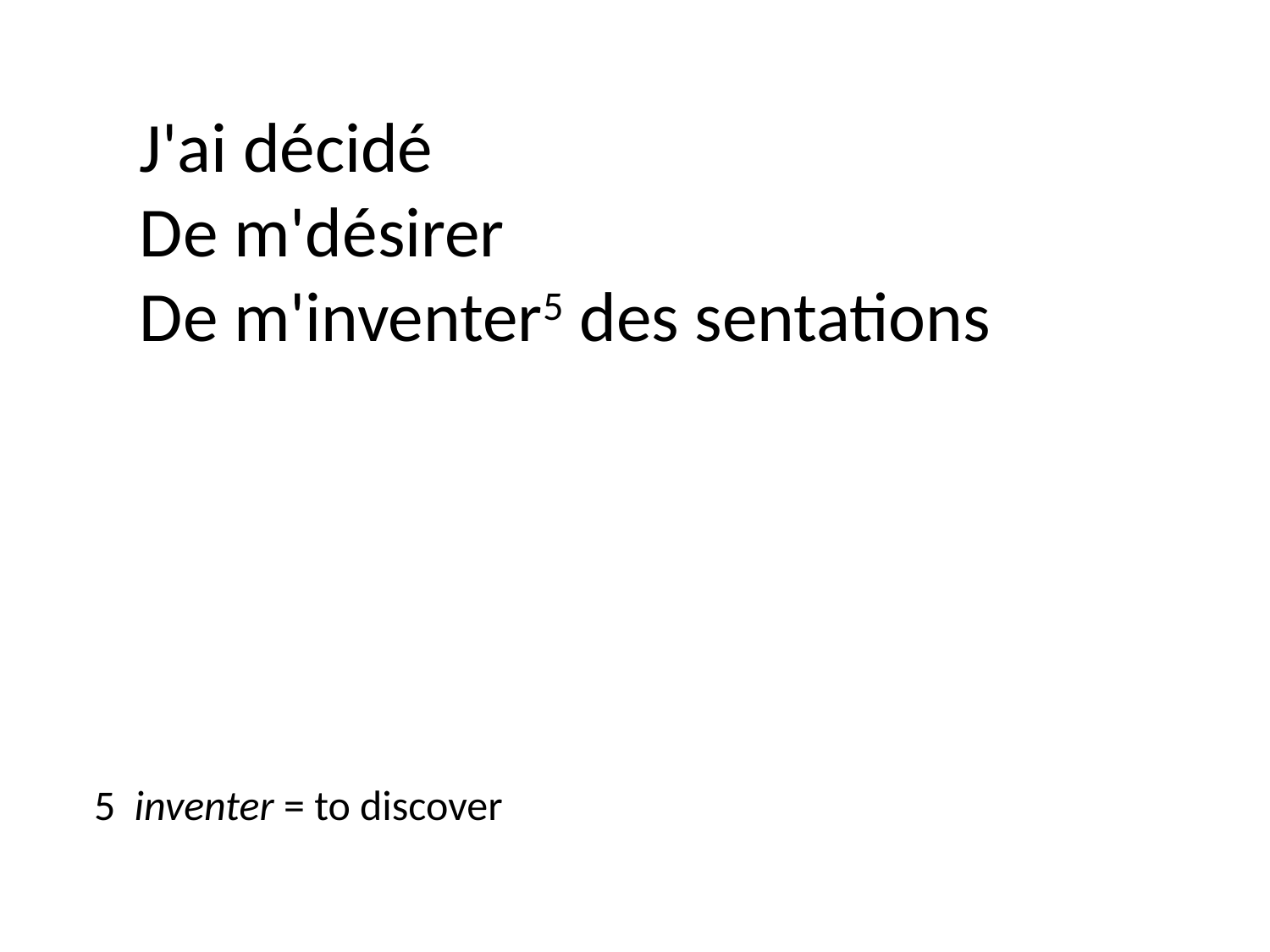

J'ai décidé
De m'désirer
De m'inventer5 des sentations
5  inventer = to discover